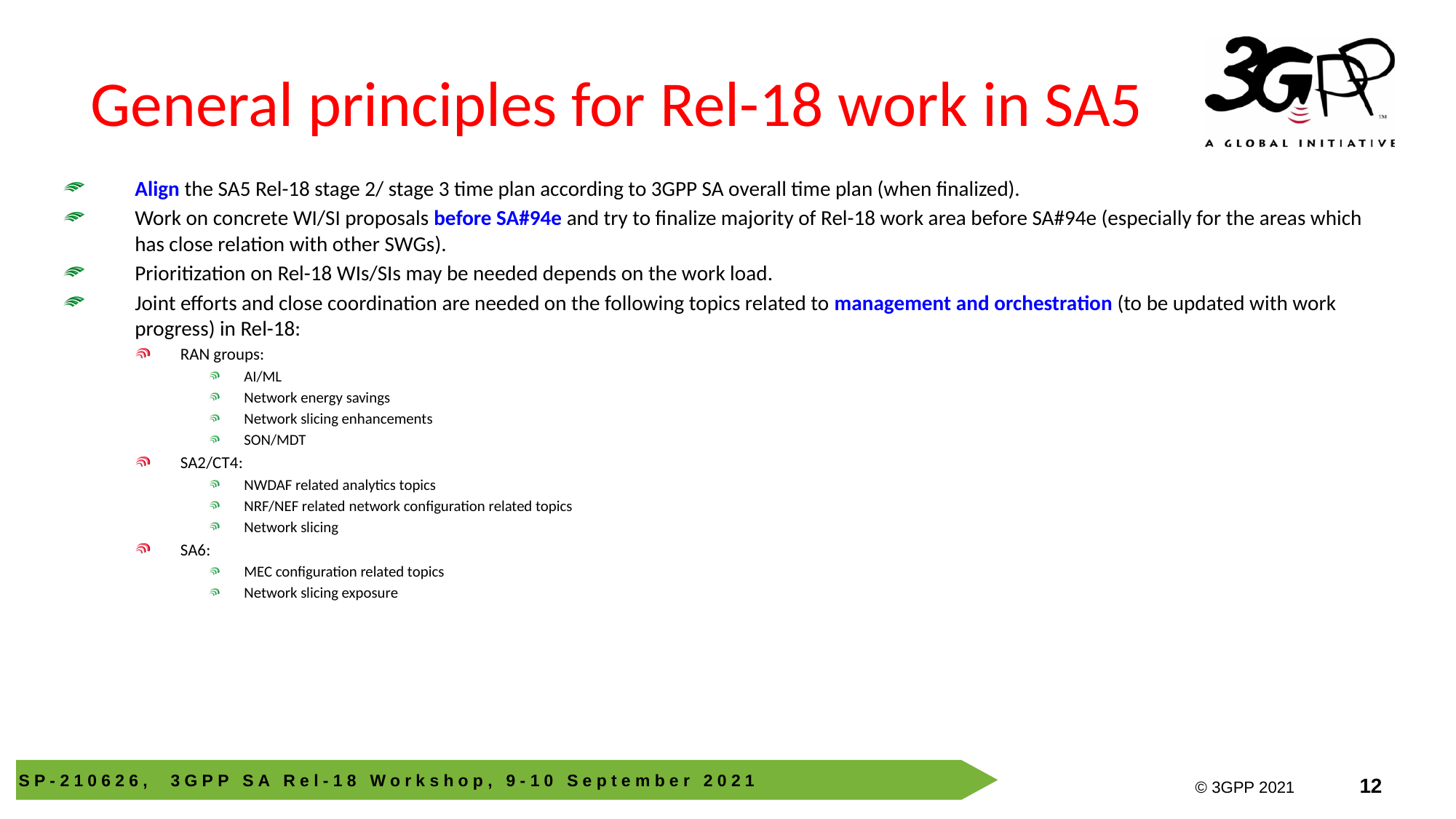

# General principles for Rel-18 work in SA5
Align the SA5 Rel-18 stage 2/ stage 3 time plan according to 3GPP SA overall time plan (when finalized).
Work on concrete WI/SI proposals before SA#94e and try to finalize majority of Rel-18 work area before SA#94e (especially for the areas which has close relation with other SWGs).
Prioritization on Rel-18 WIs/SIs may be needed depends on the work load.
Joint efforts and close coordination are needed on the following topics related to management and orchestration (to be updated with work progress) in Rel-18:
RAN groups:
AI/ML
Network energy savings
Network slicing enhancements
SON/MDT
SA2/CT4:
NWDAF related analytics topics
NRF/NEF related network configuration related topics
Network slicing
SA6:
MEC configuration related topics
Network slicing exposure